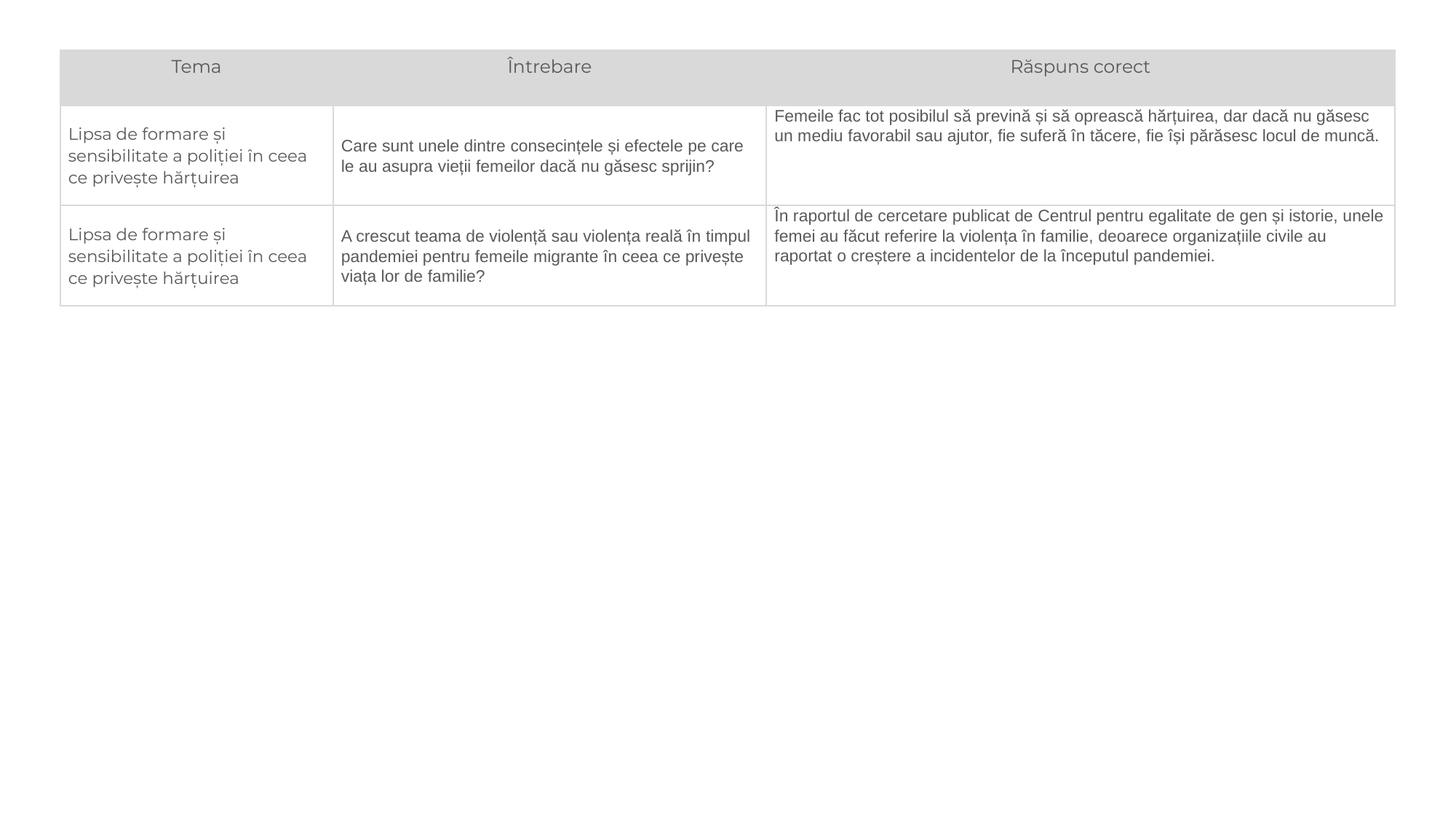

| Tema | Întrebare | Răspuns corect |
| --- | --- | --- |
| Lipsa de formare și sensibilitate a poliției în ceea ce privește hărțuirea | Care sunt unele dintre consecințele și efectele pe care le au asupra vieții femeilor dacă nu găsesc sprijin? | Femeile fac tot posibilul să prevină și să oprească hărțuirea, dar dacă nu găsesc un mediu favorabil sau ajutor, fie suferă în tăcere, fie își părăsesc locul de muncă. |
| Lipsa de formare și sensibilitate a poliției în ceea ce privește hărțuirea | A crescut teama de violență sau violența reală în timpul pandemiei pentru femeile migrante în ceea ce privește viața lor de familie? | În raportul de cercetare publicat de Centrul pentru egalitate de gen și istorie, unele femei au făcut referire la violența în familie, deoarece organizațiile civile au raportat o creștere a incidentelor de la începutul pandemiei. |